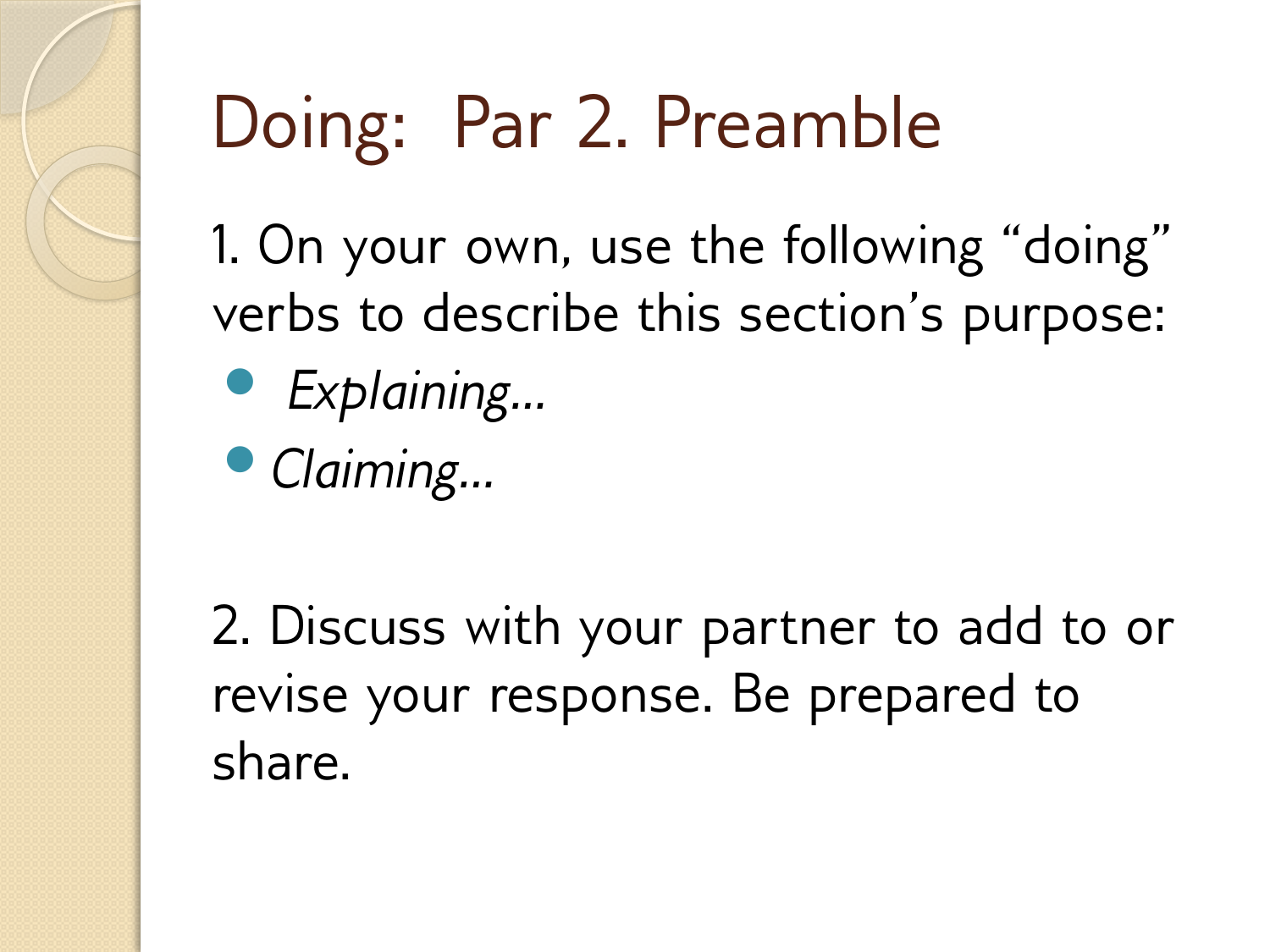

# Doing:  Par 2. Preamble
1. On your own, use the following “doing” verbs to describe this section’s purpose:
 Explaining…
Claiming…

2. Discuss with your partner to add to or revise your response. Be prepared to share.